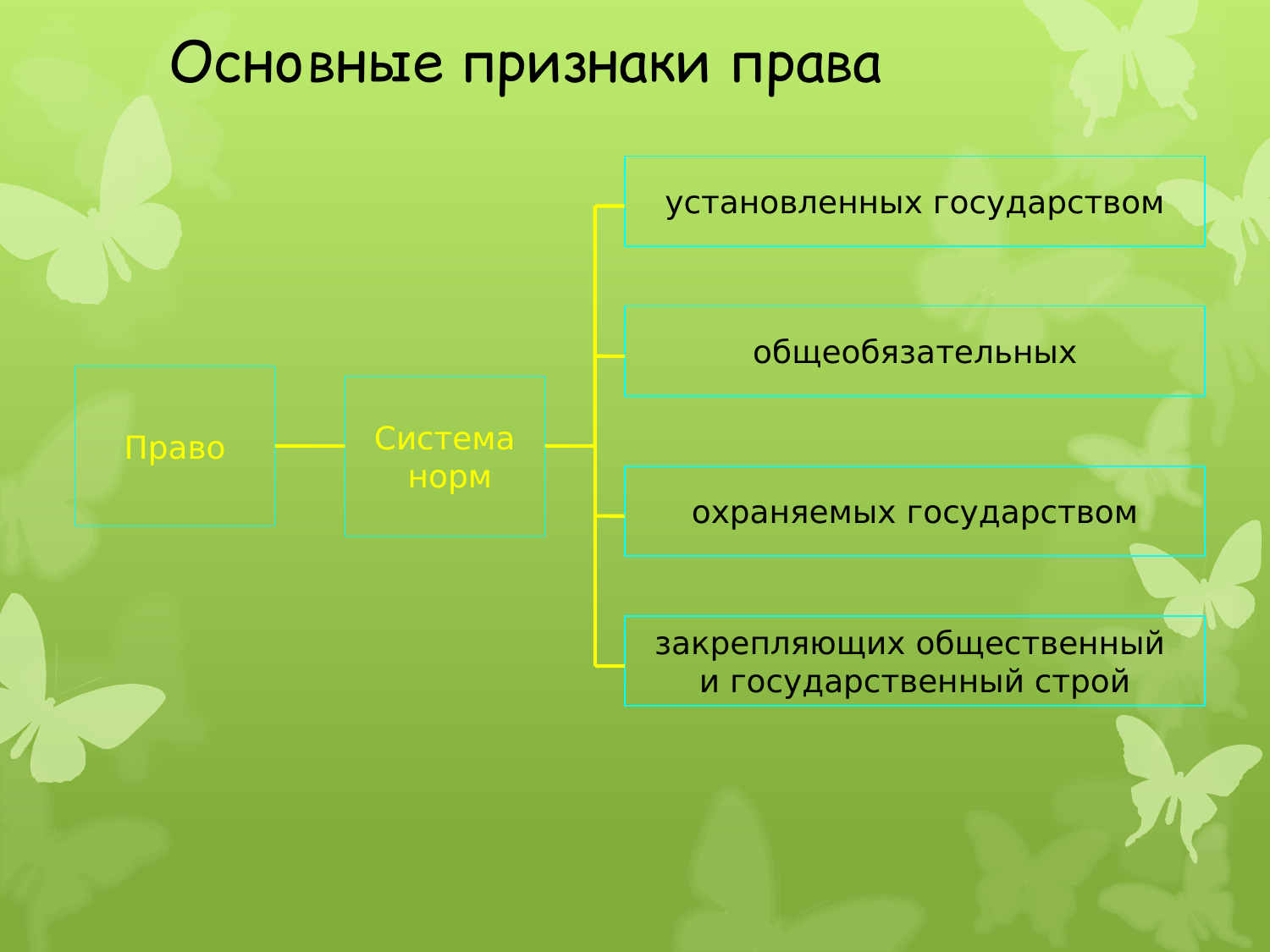

Основные признаки права
установленных государством

общеобязательных

Право
Система
 норм

охраняемых государством

закрепляющих общественный
и государственный строй